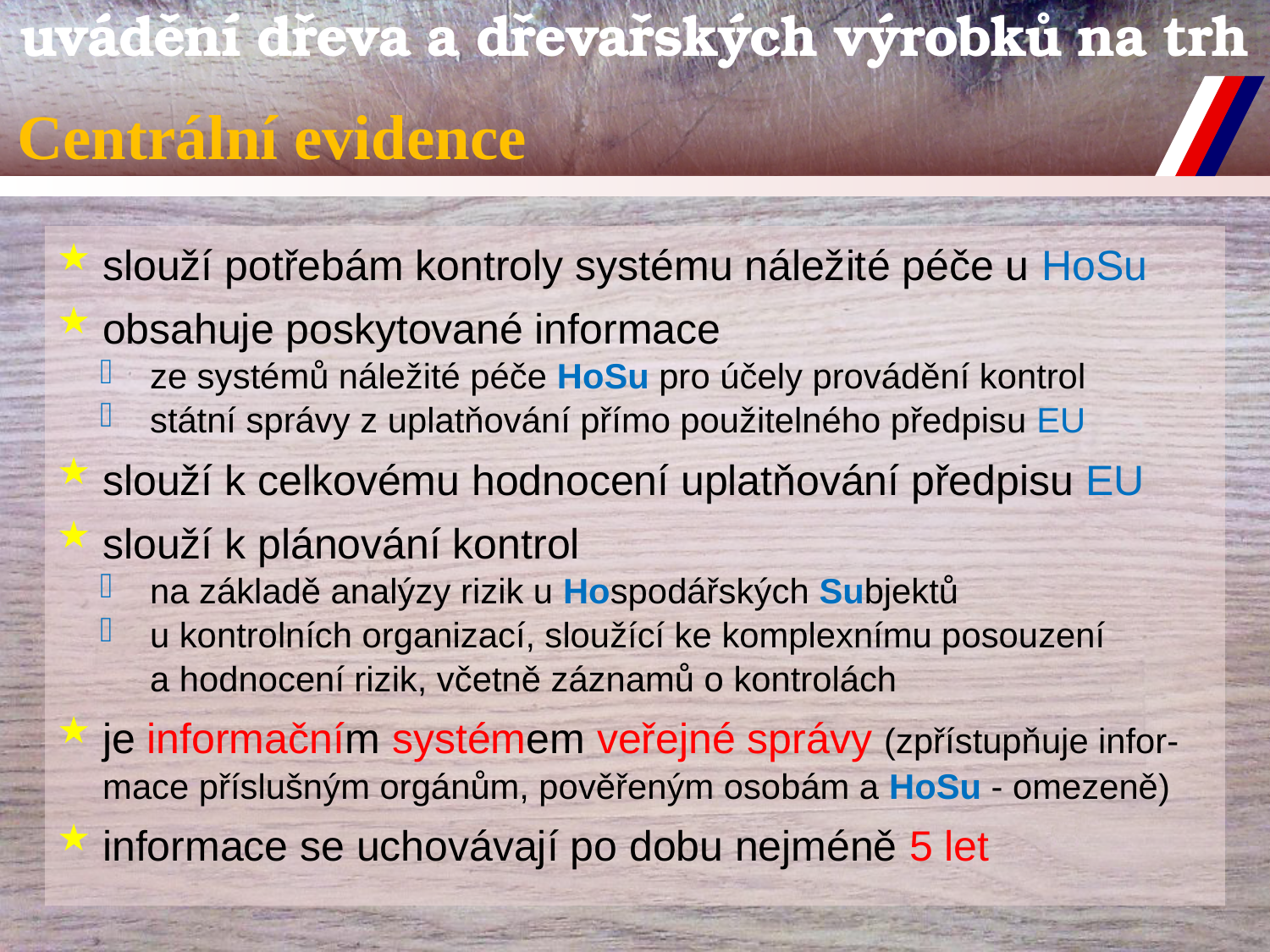

# Centrální evidence

slouží potřebám kontroly systému náležité péče u HoSu
obsahuje poskytované informace
ze systémů náležité péče HoSu pro účely provádění kontrol
státní správy z uplatňování přímo použitelného předpisu EU
slouží k celkovému hodnocení uplatňování předpisu EU
slouží k plánování kontrol
na základě analýzy rizik u Hospodářských Subjektů
u kontrolních organizací, sloužící ke komplexnímu posouzení
a hodnocení rizik, včetně záznamů o kontrolách
je informačním systémem veřejné správy (zpřístupňuje infor-mace příslušným orgánům, pověřeným osobám a HoSu - omezeně)
informace se uchovávají po dobu nejméně 5 let